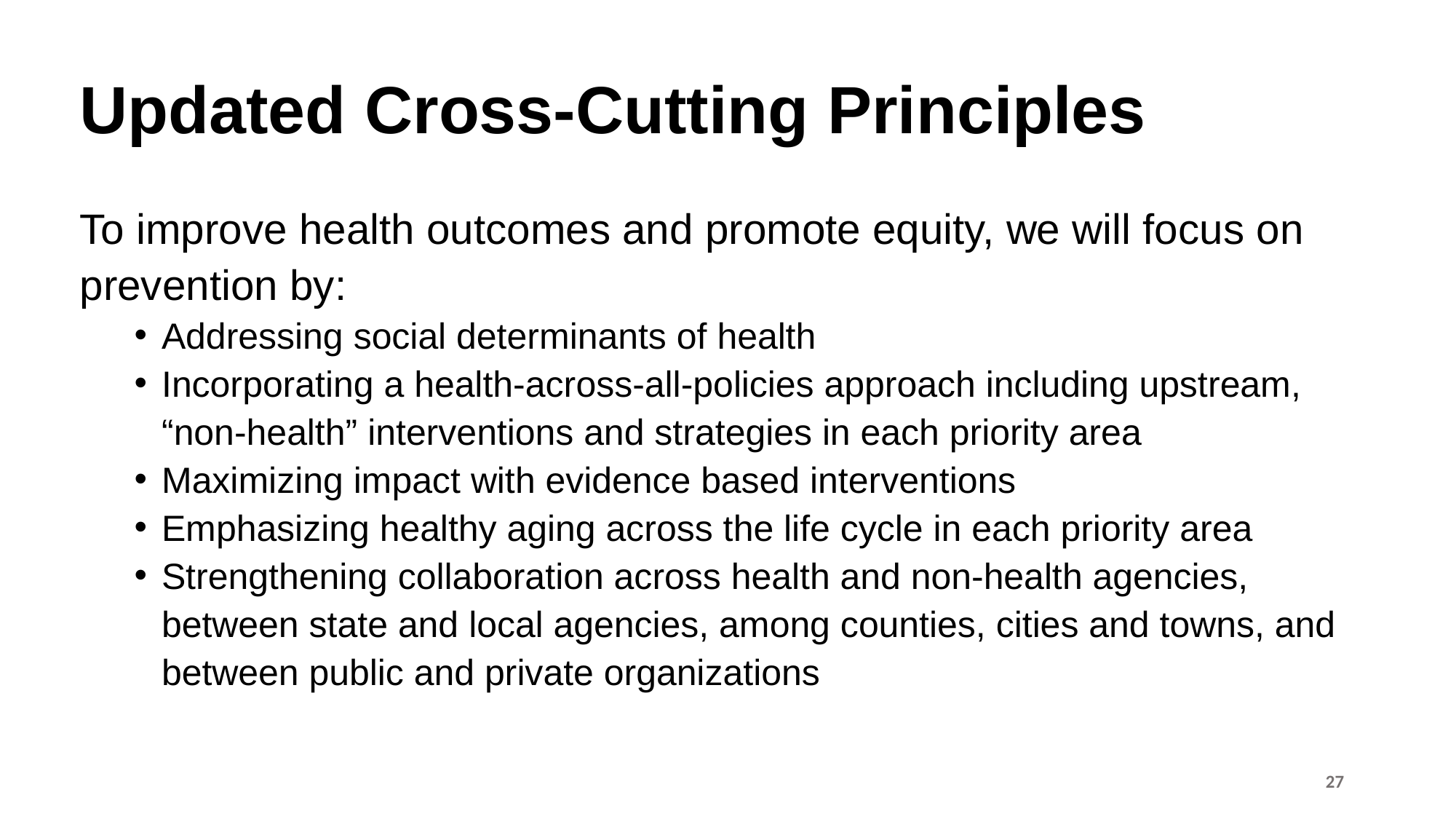

# Updated Cross-Cutting Principles
To improve health outcomes and promote equity, we will focus on prevention by:
Addressing social determinants of health
Incorporating a health-across-all-policies approach including upstream, “non-health” interventions and strategies in each priority area
Maximizing impact with evidence based interventions
Emphasizing healthy aging across the life cycle in each priority area
Strengthening collaboration across health and non-health agencies, between state and local agencies, among counties, cities and towns, and between public and private organizations
27